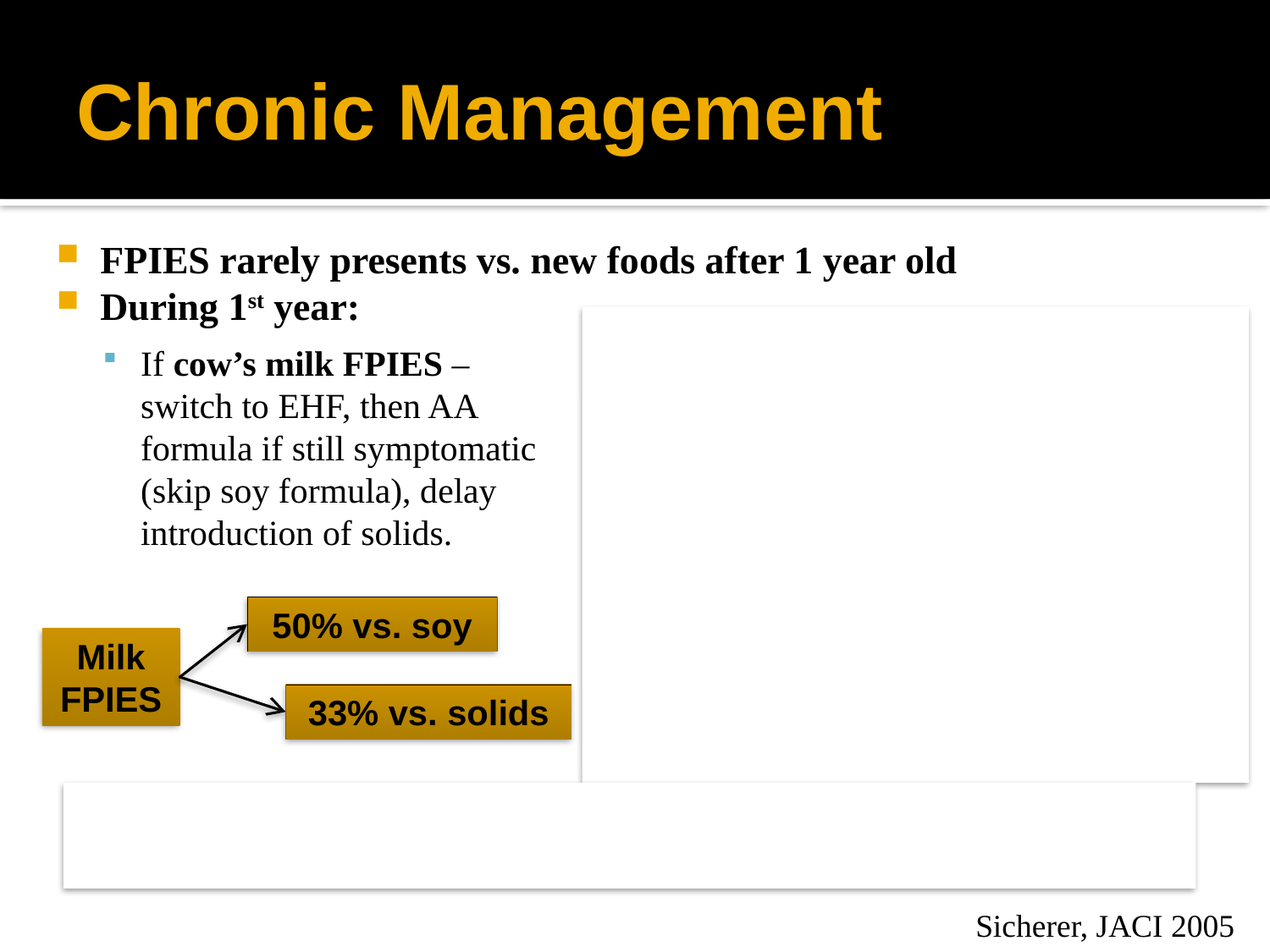

# Chronic Management
FPIES rarely presents vs. new foods after 1 year old
During 1st year:

If cow’s milk FPIES –
switch to EHF, then AA formula if still symptomatic (skip soy formula), delay introduction of solids.
If solid FPIES – switch to EHF/AA formula, eliminate grains, legumes, poultry, ?fish.
80% vs. >1 food
Solid
FPIES
65% vs. milk/soy
50% vs. soy
Milk FPIES
50% vs. another grain
33% vs. solids
After 1st year – inpatient challenges with culprit food 12-18 months after last reaction; observed challenges with untried foods.

Sicherer, JACI 2005